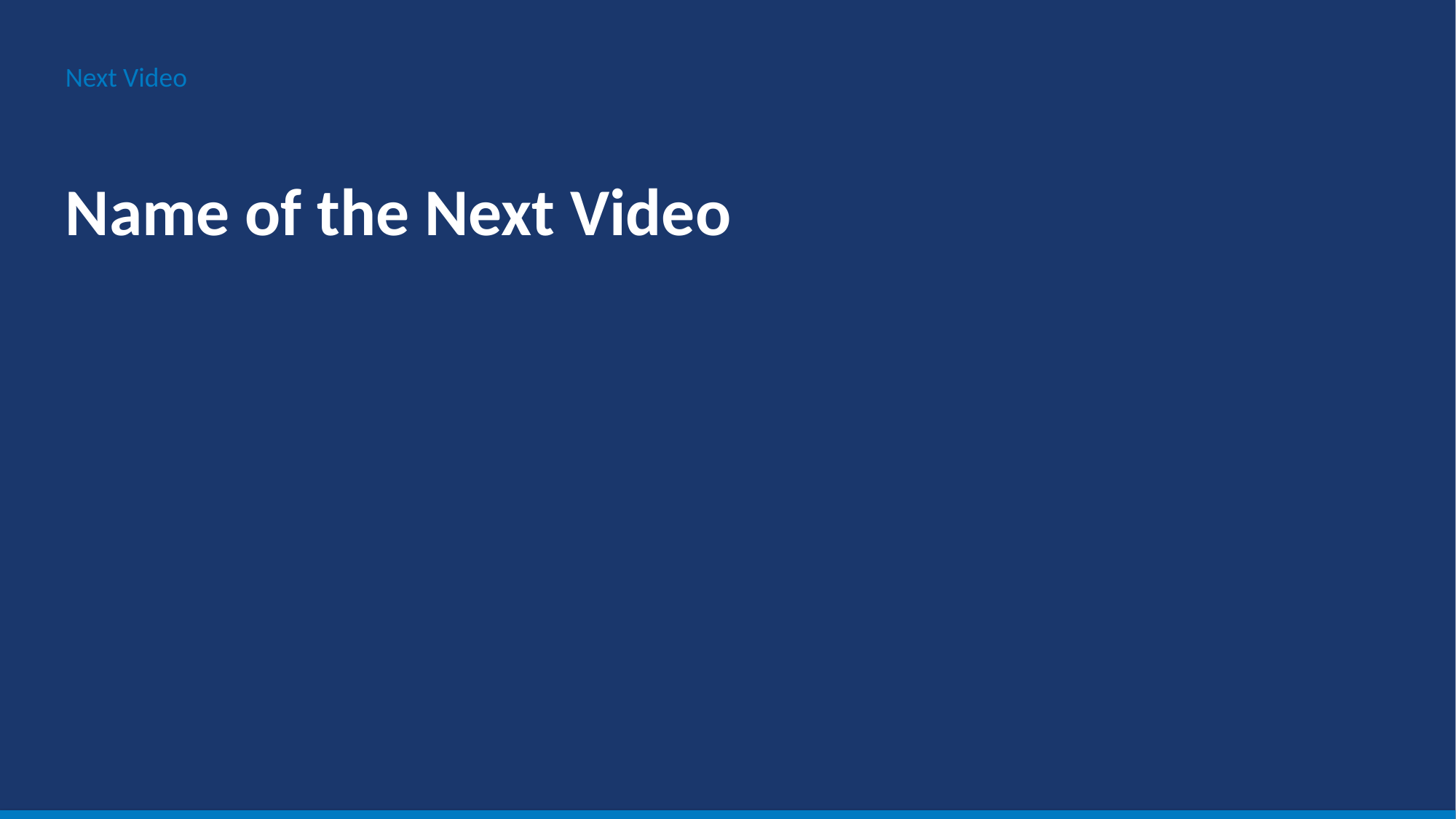

Next Video
Name of the Next Video